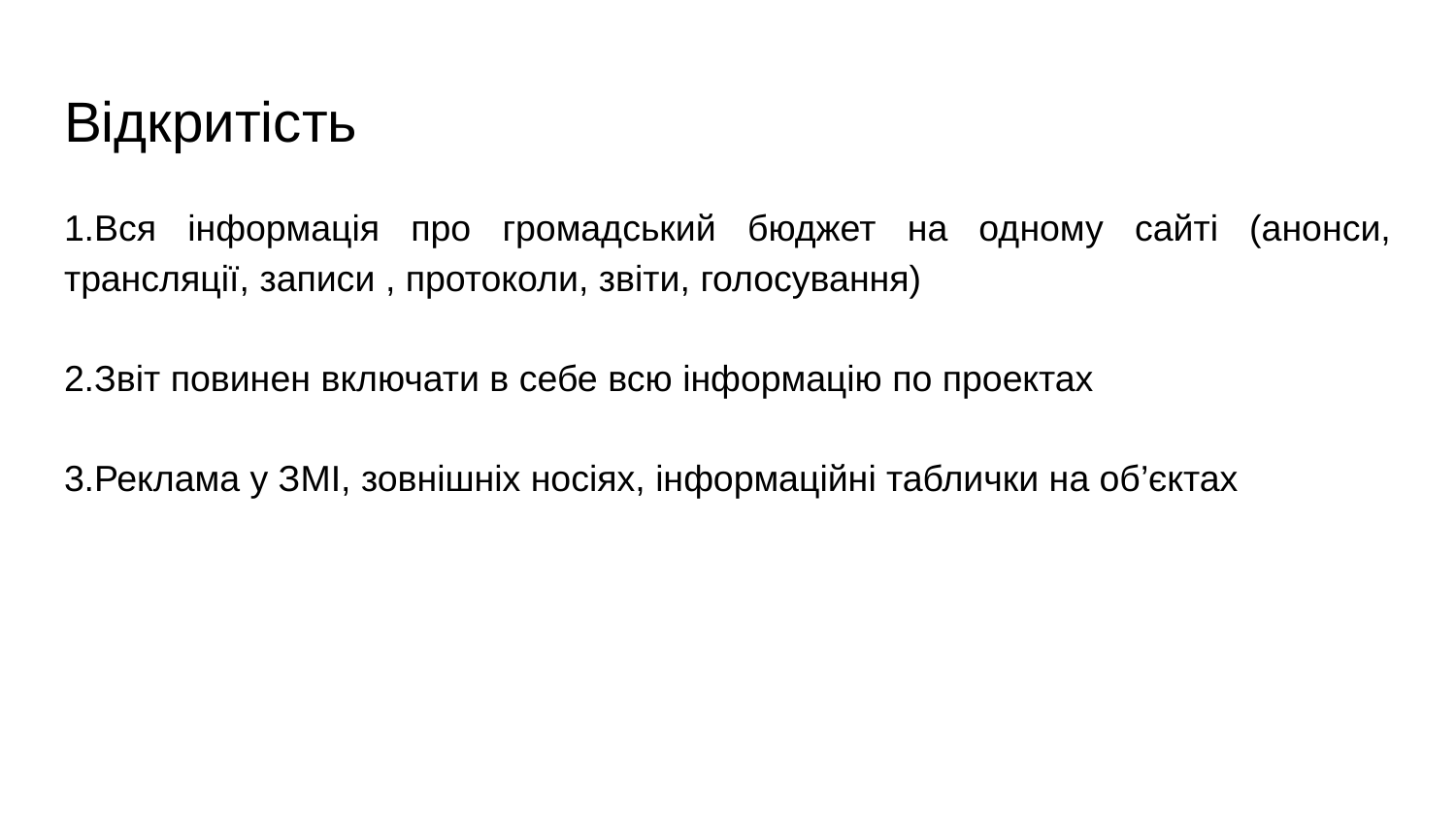

# Відкритість
1.Вся інформація про громадський бюджет на одному сайті (анонси, трансляції, записи , протоколи, звіти, голосування)

2.Звіт повинен включати в себе всю інформацію по проектах

3.Реклама у ЗМІ, зовнішніх носіях, інформаційні таблички на об’єктах